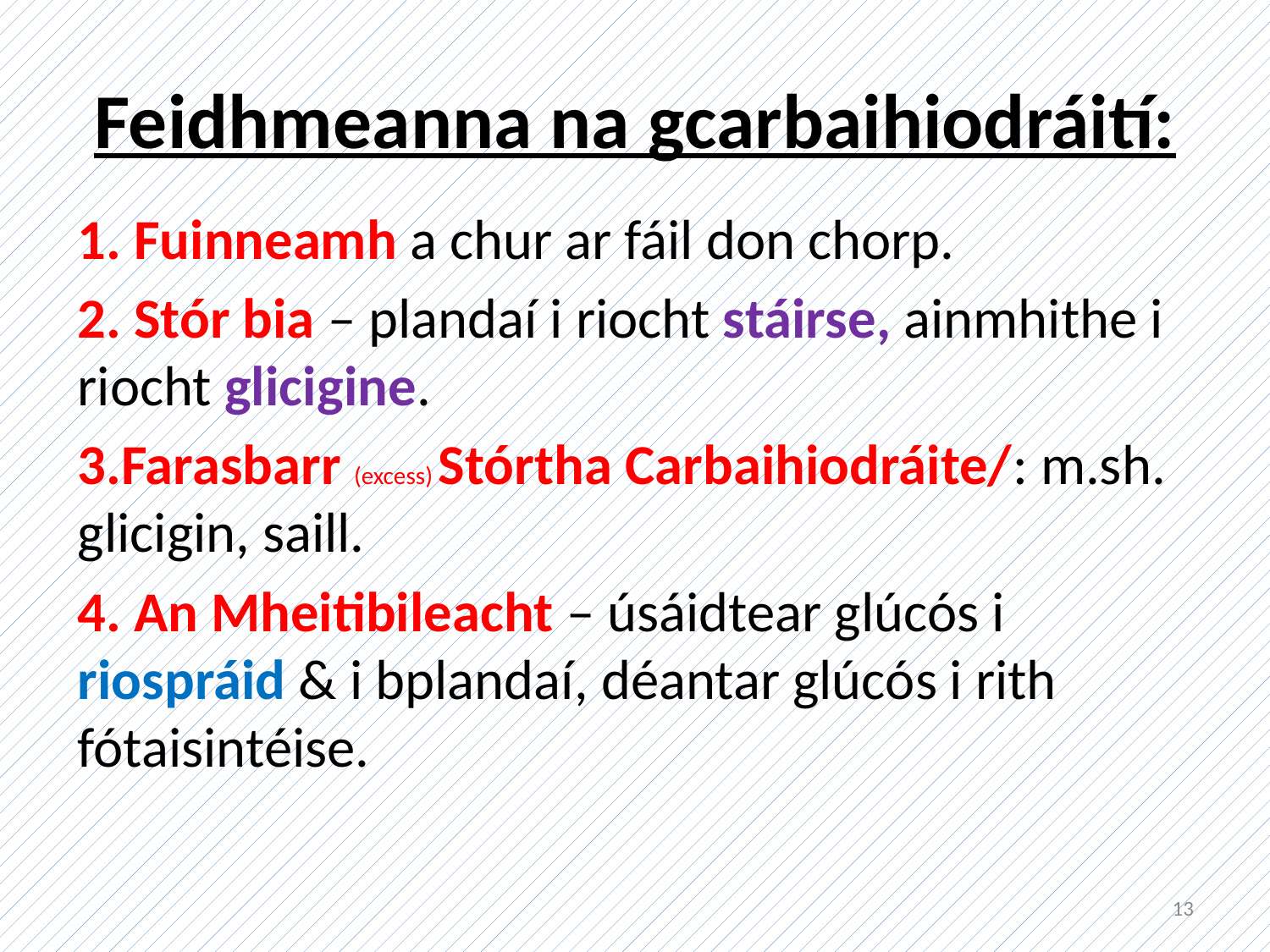

# Feidhmeanna na gcarbaihiodráití:
1. Fuinneamh a chur ar fáil don chorp.
2. Stór bia – plandaí i riocht stáirse, ainmhithe i riocht glicigine.
3.Farasbarr (excess) Stórtha Carbaihiodráite/: m.sh. glicigin, saill.
4. An Mheitibileacht – úsáidtear glúcós i riospráid & i bplandaí, déantar glúcós i rith fótaisintéise.

13